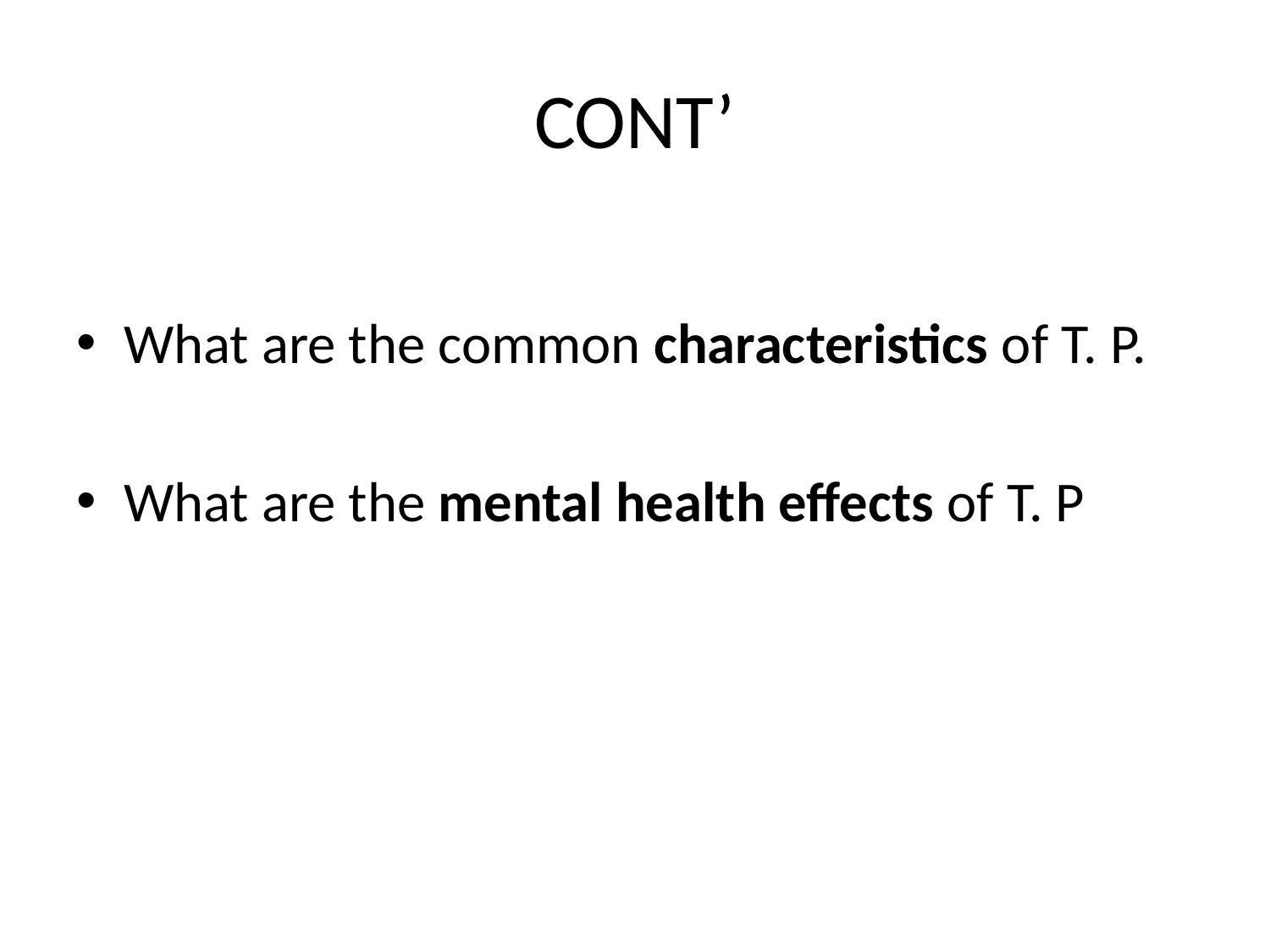

# CONT’

What are the common characteristics of T. P.

What are the mental health effects of T. P